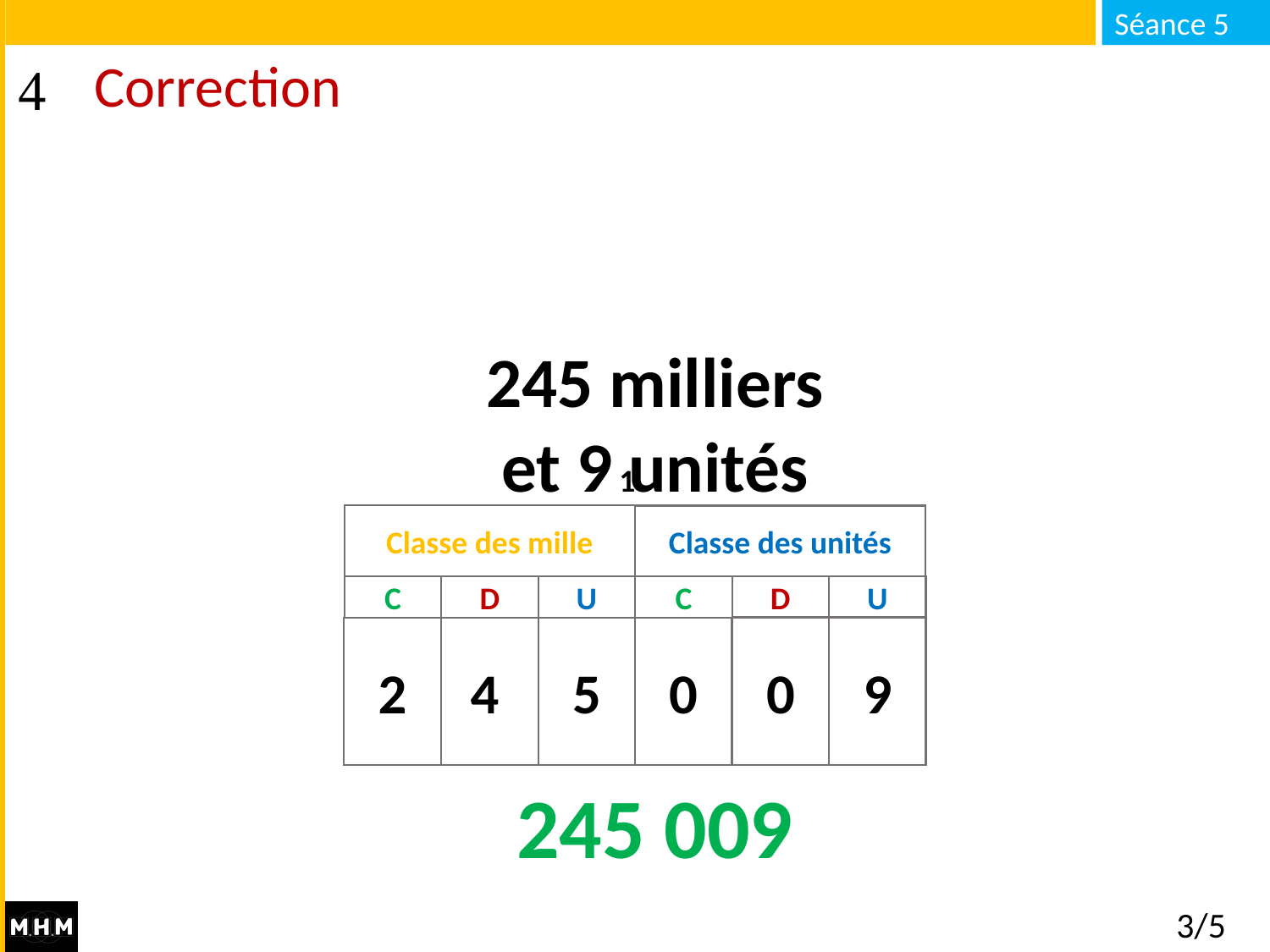

# Correction
245 milliers
et 9 unités
1
Classe des mille
Classe des unités
D
U
D
U
C
C
0
9
4
5
0
2
245 009
3/5